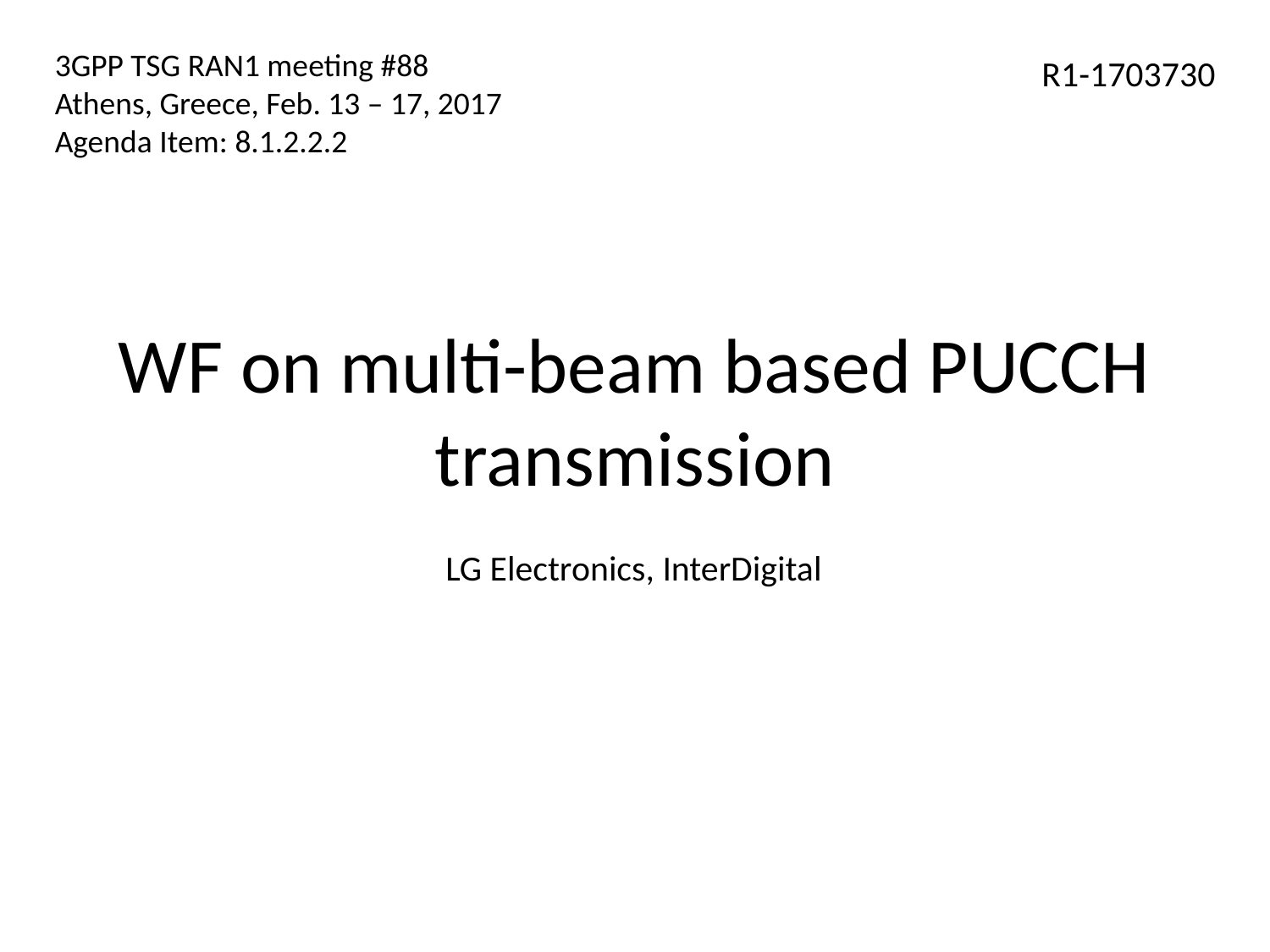

3GPP TSG RAN1 meeting #88
Athens, Greece, Feb. 13 – 17, 2017
Agenda Item: 8.1.2.2.2
R1-1703730
# WF on multi-beam based PUCCH transmission
LG Electronics, InterDigital